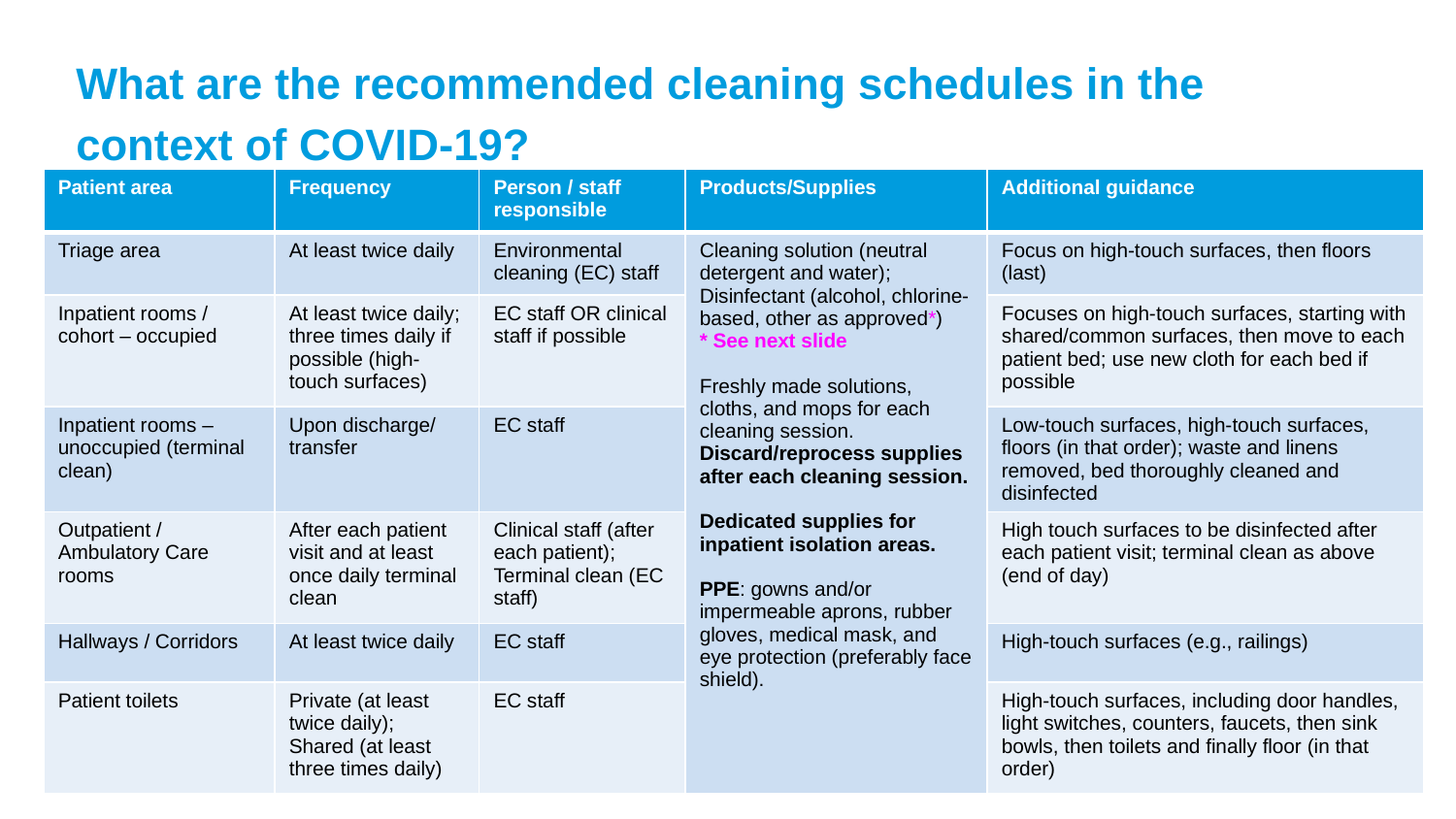

# What are the recommended cleaning schedules in the context of COVID-19?
| Patient area | Frequency | Person / staff responsible | Products/Supplies | Additional guidance |
| --- | --- | --- | --- | --- |
| Triage area | At least twice daily | Environmental cleaning (EC) staff | Cleaning solution (neutral detergent and water); Disinfectant (alcohol, chlorine-based, other as approved\*) \* See next slide Freshly made solutions, cloths, and mops for each cleaning session. Discard/reprocess supplies after each cleaning session. Dedicated supplies for inpatient isolation areas. PPE: gowns and/or impermeable aprons, rubber gloves, medical mask, and eye protection (preferably face shield). | Focus on high-touch surfaces, then floors (last) |
| Inpatient rooms / cohort – occupied | At least twice daily; three times daily if possible (high-touch surfaces) | EC staff OR clinical staff if possible |  | Focuses on high-touch surfaces, starting with shared/common surfaces, then move to each patient bed; use new cloth for each bed if possible |
| Inpatient rooms – unoccupied (terminal clean) | Upon discharge/ transfer | EC staff |  | Low-touch surfaces, high-touch surfaces, floors (in that order); waste and linens removed, bed thoroughly cleaned and disinfected |
| Outpatient / Ambulatory Care rooms | After each patient visit and at least once daily terminal clean | Clinical staff (after each patient); Terminal clean (EC staff) |  | High touch surfaces to be disinfected after each patient visit; terminal clean as above (end of day) |
| Hallways / Corridors | At least twice daily | EC staff |  | High-touch surfaces (e.g., railings) |
| Patient toilets | Private (at least twice daily); Shared (at least three times daily) | EC staff |  | High-touch surfaces, including door handles, light switches, counters, faucets, then sink bowls, then toilets and finally floor (in that order) |